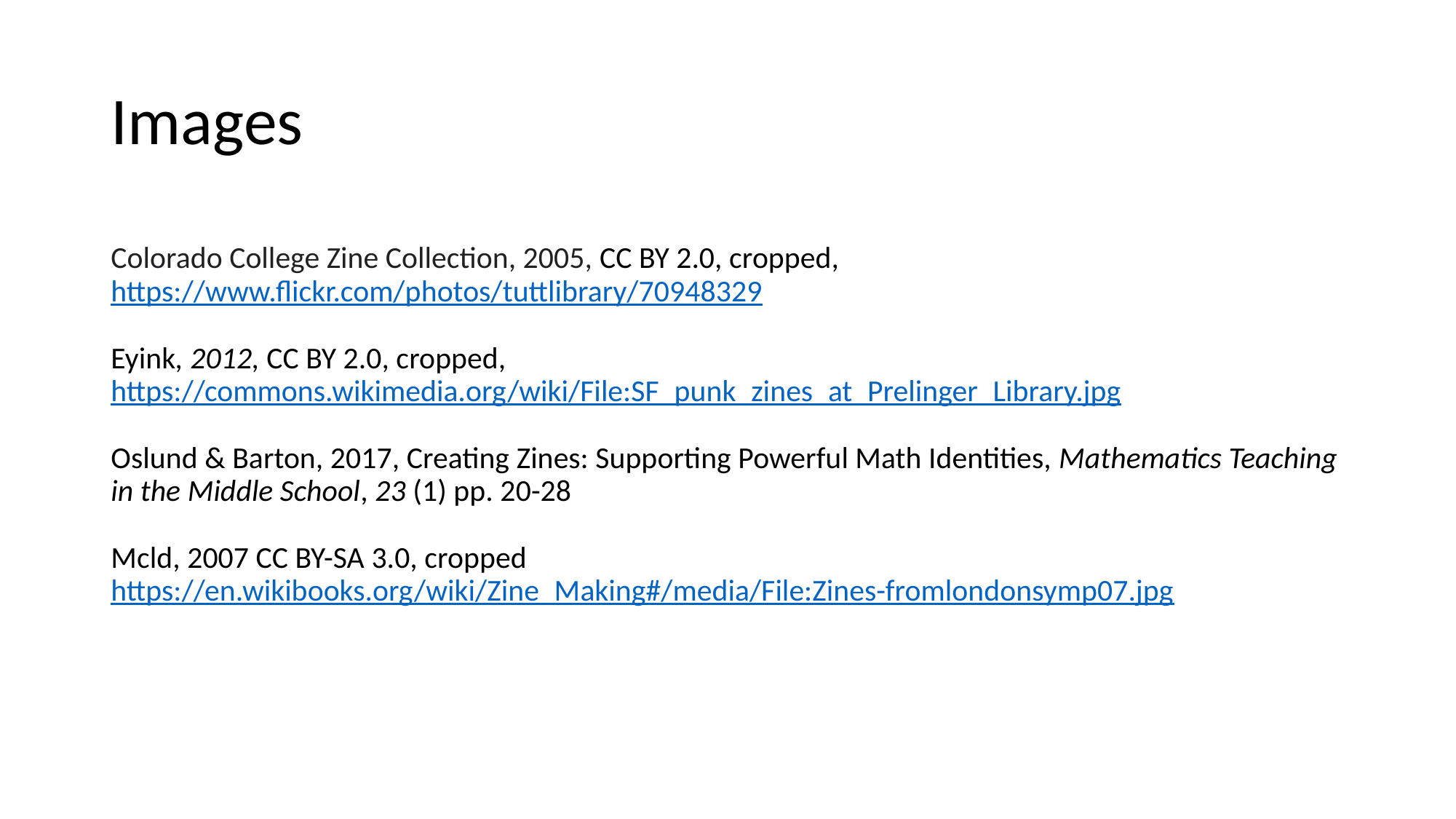

# Images
Colorado College Zine Collection, 2005, CC BY 2.0, cropped, https://www.flickr.com/photos/tuttlibrary/70948329
Eyink, 2012, CC BY 2.0, cropped, https://commons.wikimedia.org/wiki/File:SF_punk_zines_at_Prelinger_Library.jpg
Oslund & Barton, 2017, Creating Zines: Supporting Powerful Math Identities, Mathematics Teaching in the Middle School, 23 (1) pp. 20-28
Mcld, 2007 CC BY-SA 3.0, cropped https://en.wikibooks.org/wiki/Zine_Making#/media/File:Zines-fromlondonsymp07.jpg